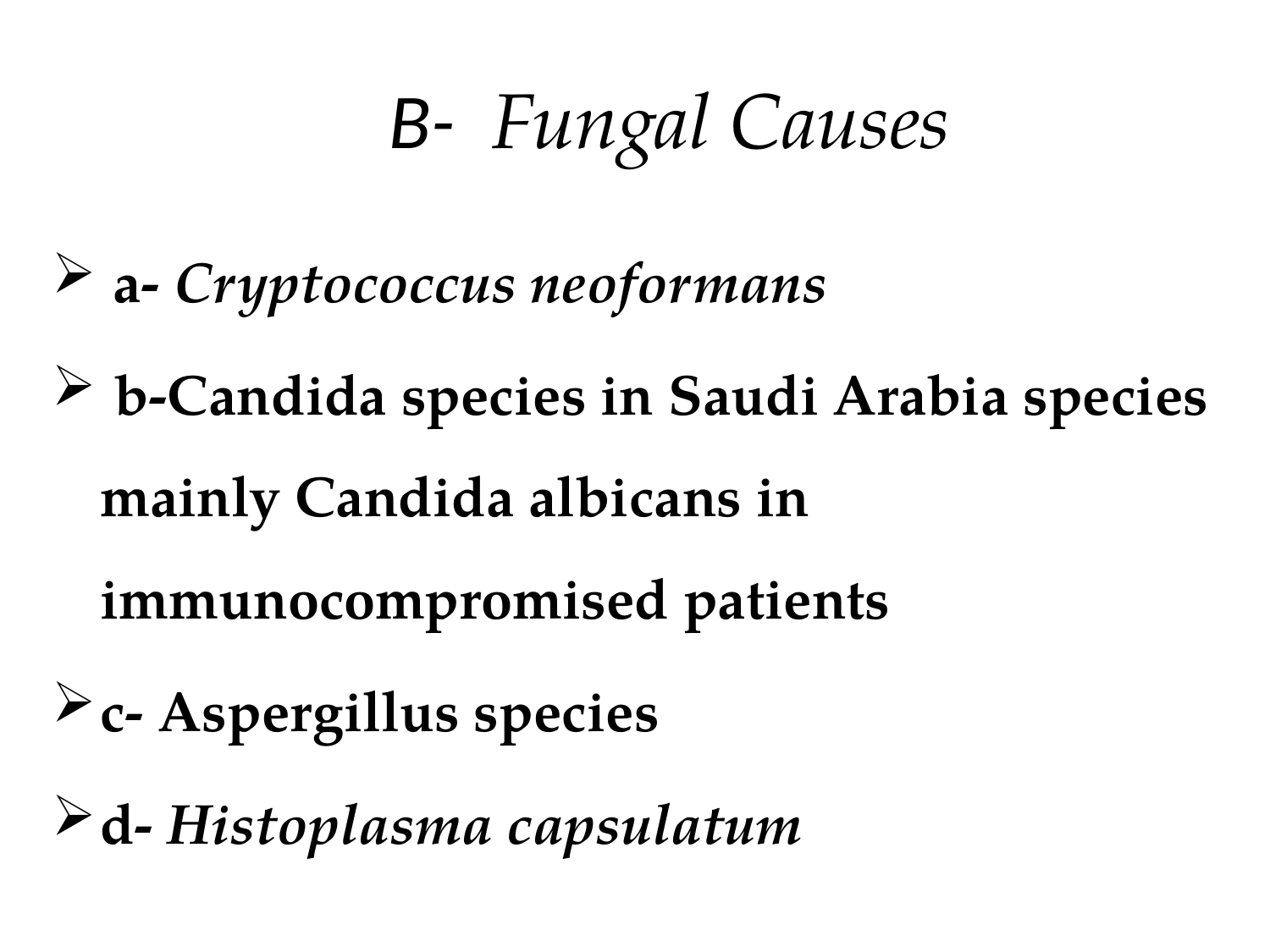

# B-  Fungal Causes
 a- Cryptococcus neoformans
 b-Candida species in Saudi Arabia species mainly Candida albicans in immunocompromised patients
c- Aspergillus species
d- Histoplasma capsulatum